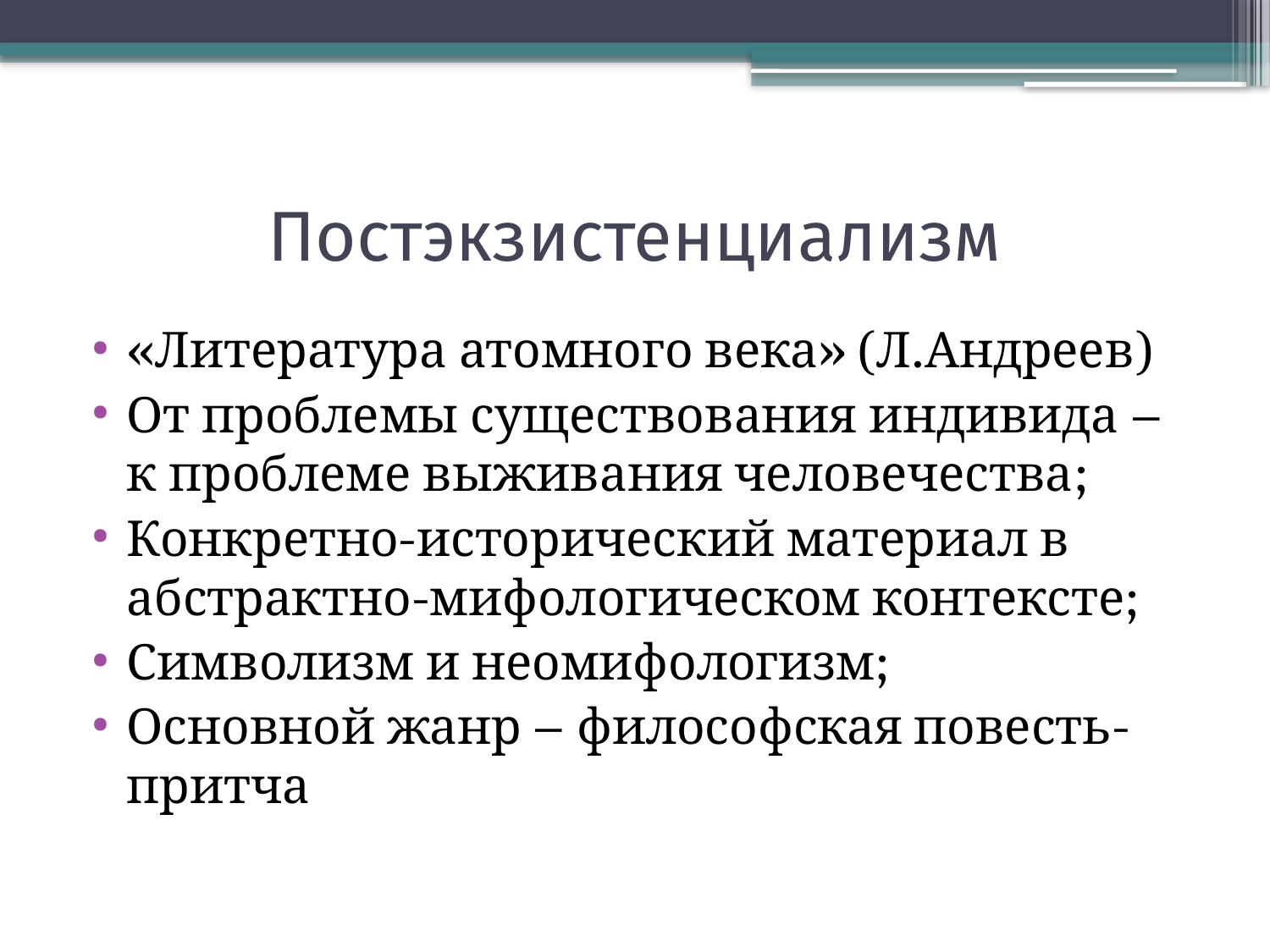

# Постэкзистенциализм
«Литература атомного века» (Л.Андреев)
От проблемы существования индивида – к проблеме выживания человечества;
Конкретно-исторический материал в абстрактно-мифологическом контексте;
Символизм и неомифологизм;
Основной жанр – философская повесть-притча